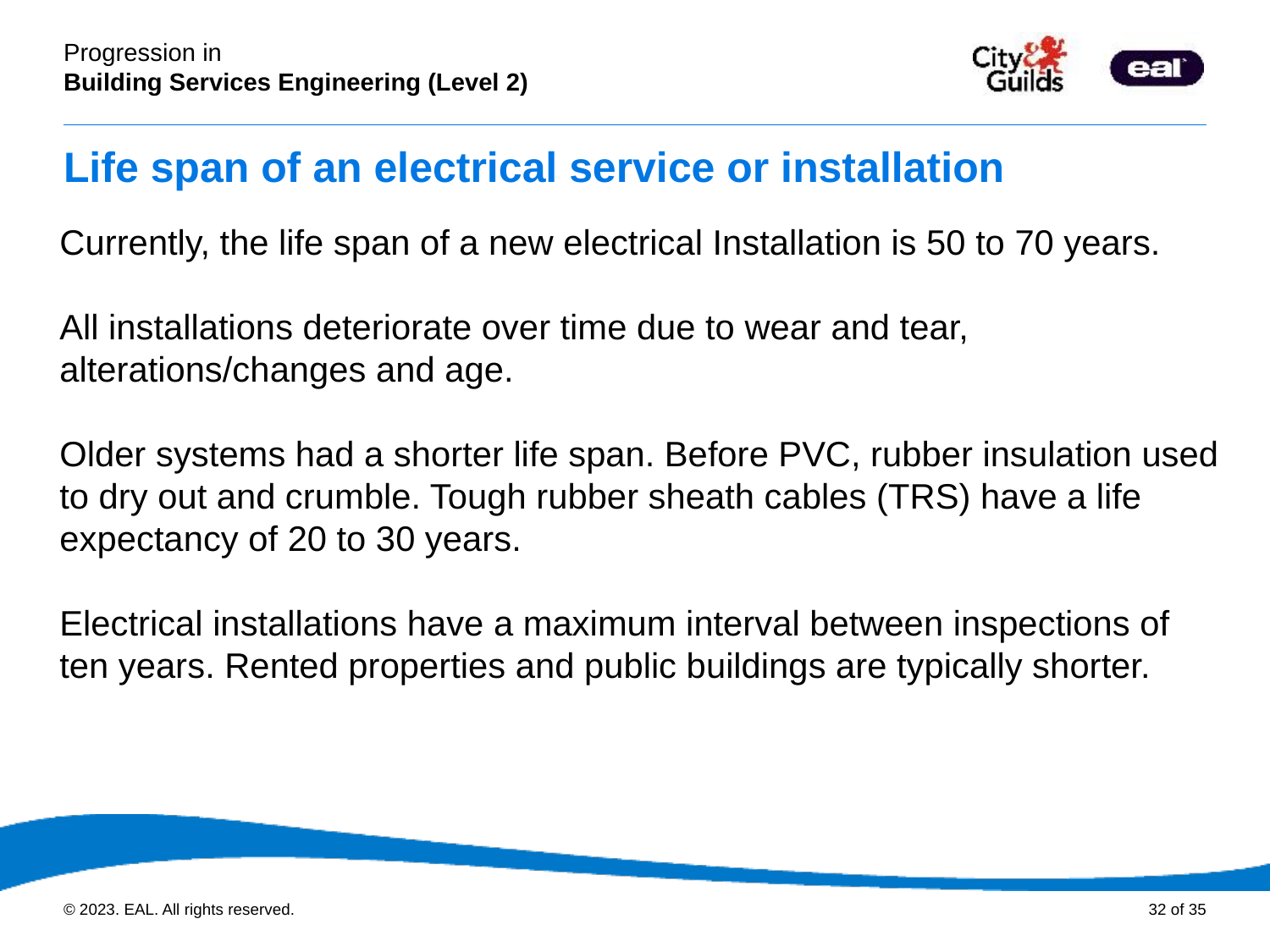

# Life span of an electrical service or installation
Currently, the life span of a new electrical Installation is 50 to 70 years.

All installations deteriorate over time due to wear and tear, alterations/changes and age.

Older systems had a shorter life span. Before PVC, rubber insulation used to dry out and crumble. Tough rubber sheath cables (TRS) have a life expectancy of 20 to 30 years.

Electrical installations have a maximum interval between inspections of ten years. Rented properties and public buildings are typically shorter.